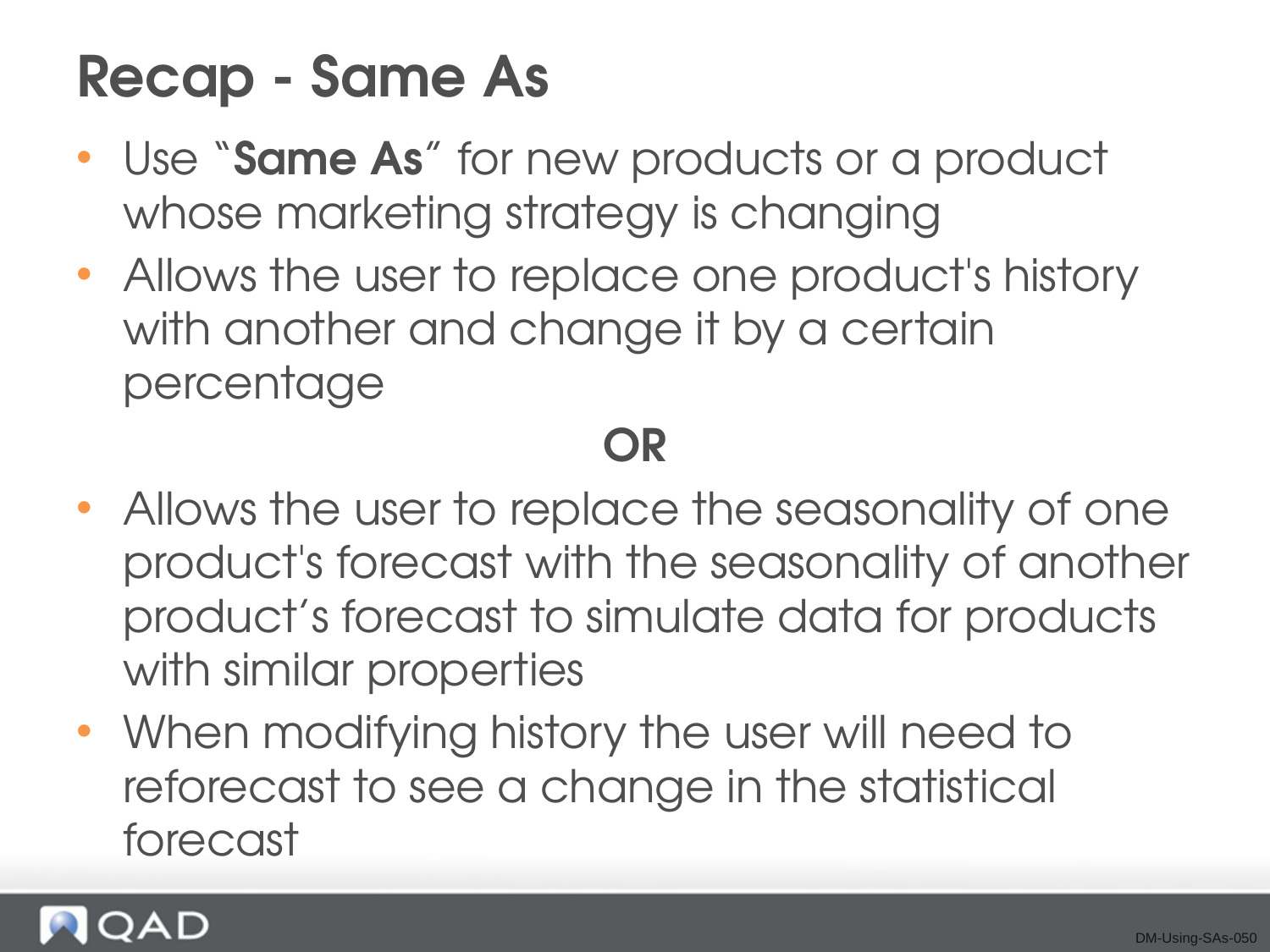

# Recap - Same As
Use “Same As” for new products or a product whose marketing strategy is changing
Allows the user to replace one product's history with another and change it by a certain percentage
OR
Allows the user to replace the seasonality of one product's forecast with the seasonality of another product’s forecast to simulate data for products with similar properties
When modifying history the user will need to reforecast to see a change in the statistical forecast

DM-Using-SAs-050